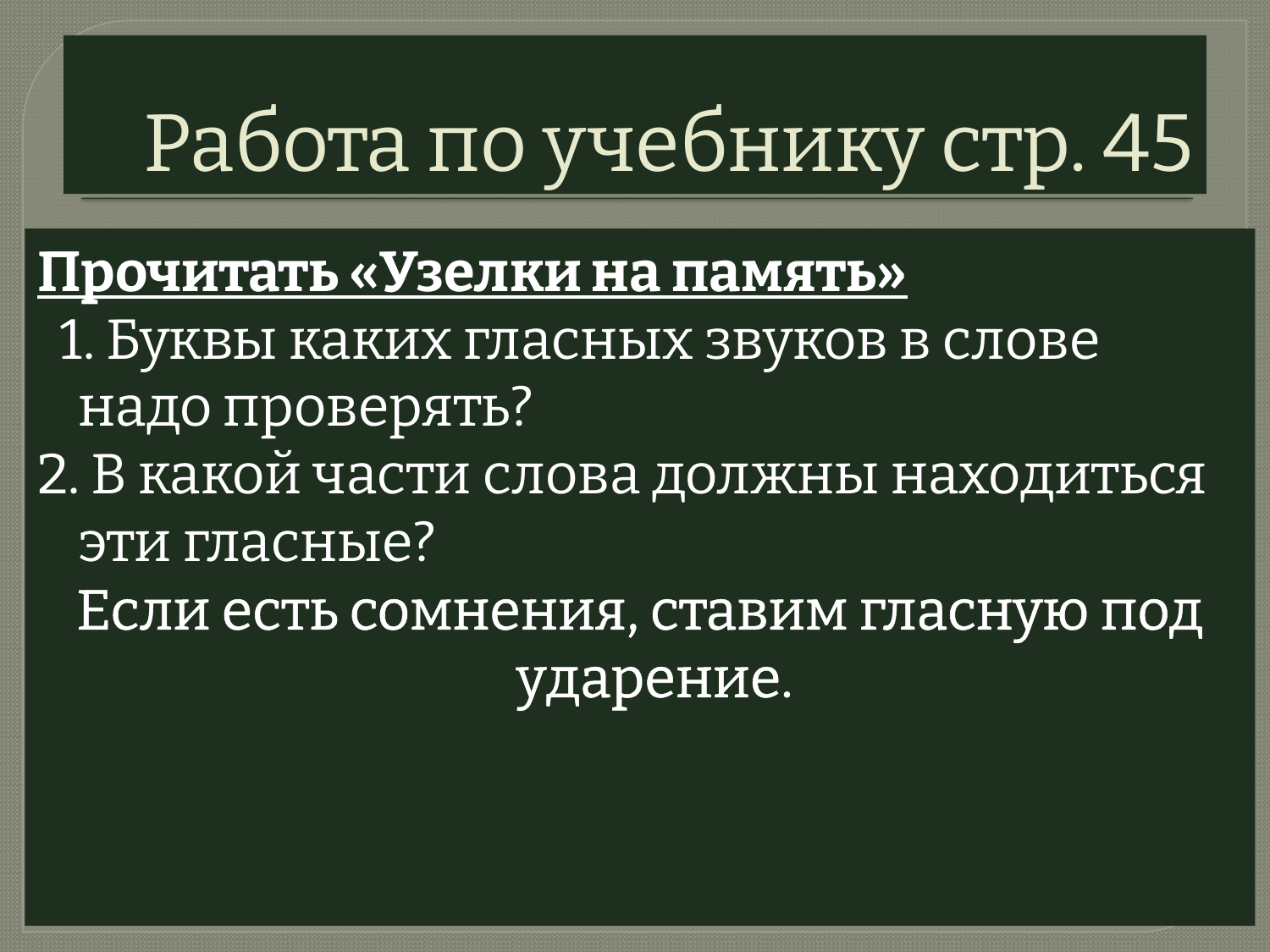

# Работа по учебнику стр. 45
Прочитать «Узелки на память»
  1. Буквы каких гласных звуков в слове надо проверять?
2. В какой части слова должны находиться эти гласные?
Если есть сомнения, ставим гласную под ударение.